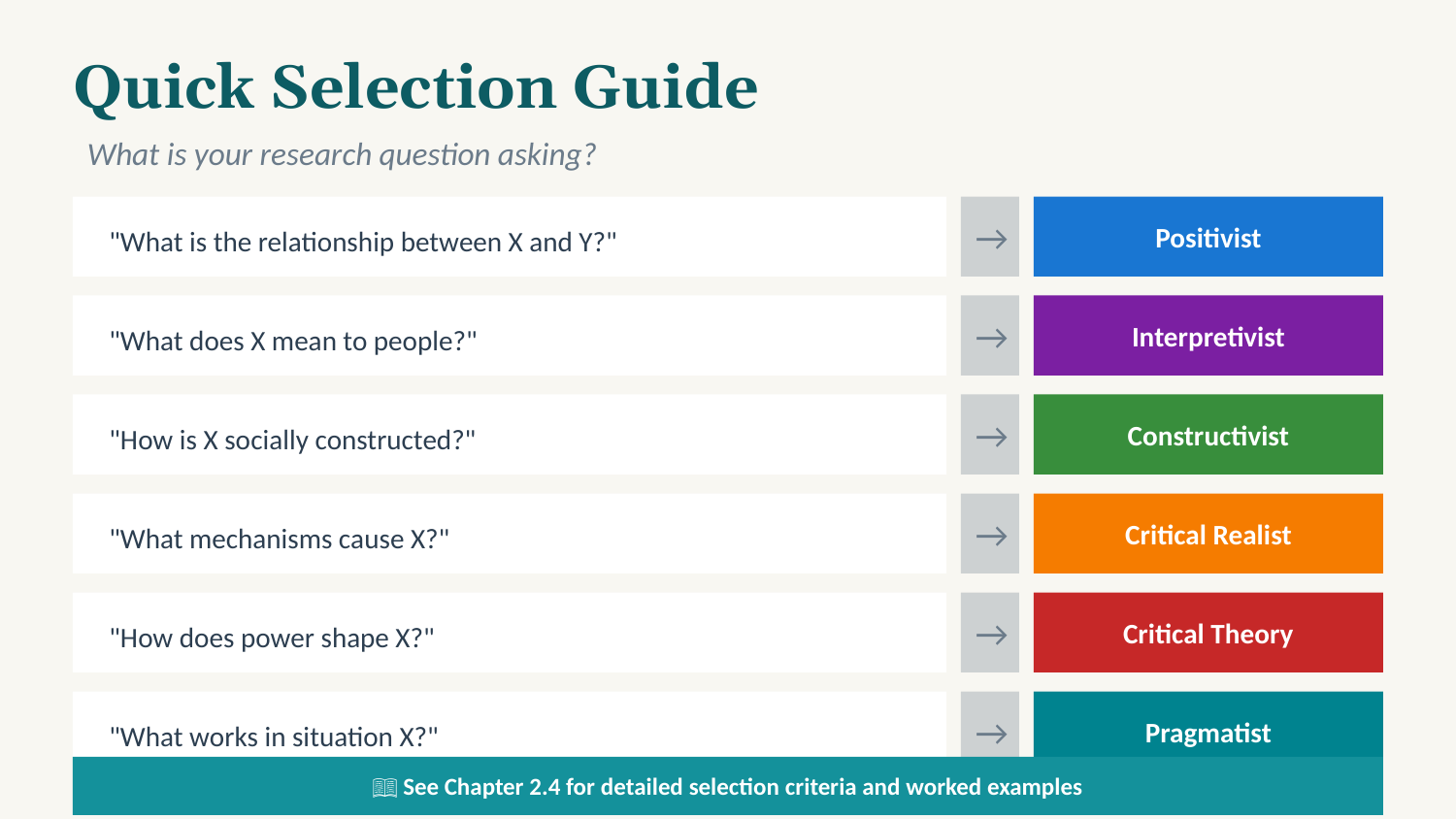

Quick Selection Guide
What is your research question asking?

→

Positivist
"What is the relationship between X and Y?"

→

Interpretivist
"What does X mean to people?"

→

Constructivist
"How is X socially constructed?"

→

Critical Realist
"What mechanisms cause X?"

→

Critical Theory
"How does power shape X?"

→

Pragmatist
"What works in situation X?"

📖 See Chapter 2.4 for detailed selection criteria and worked examples